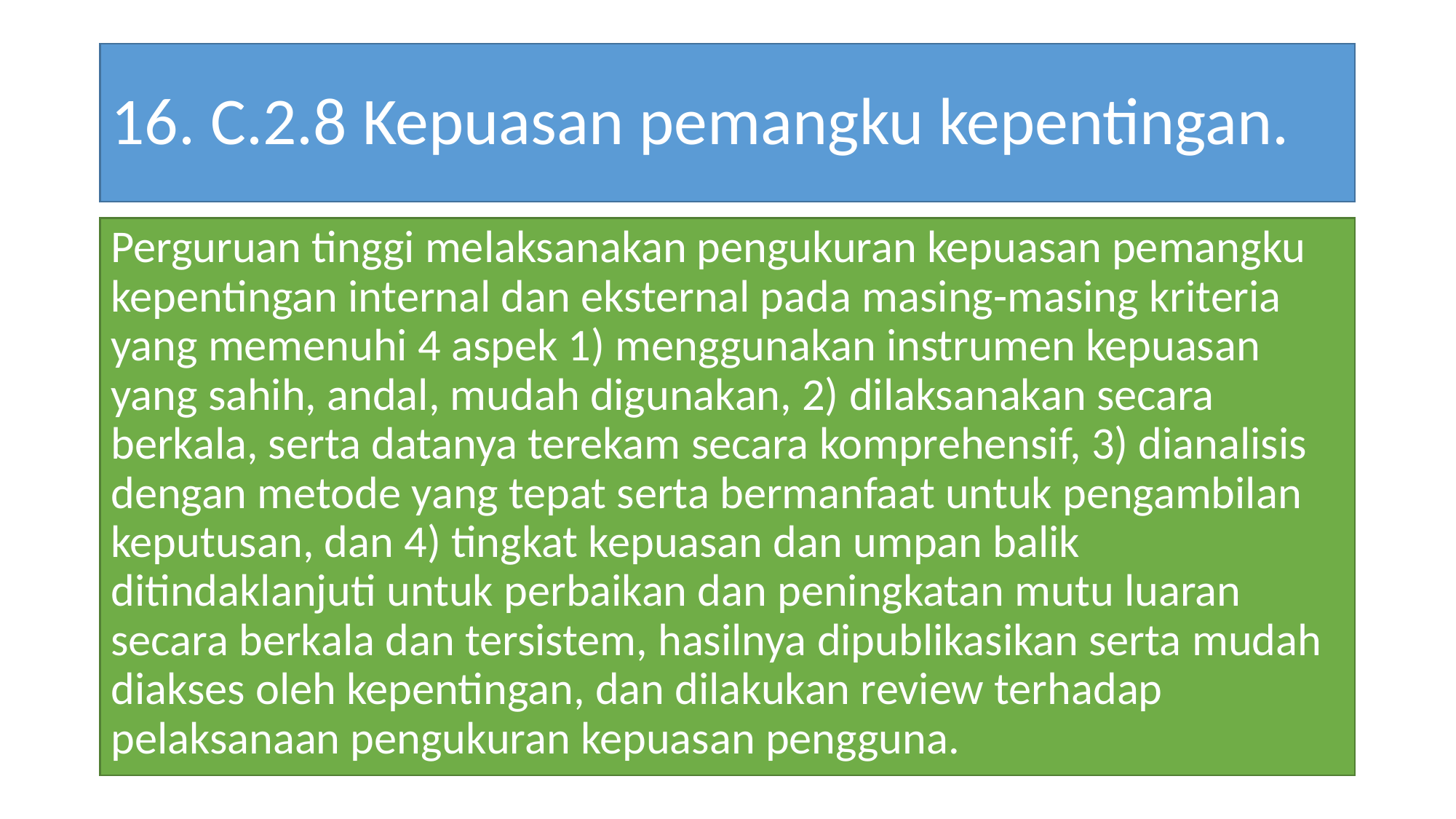

# 16. C.2.8 Kepuasan pemangku kepentingan.
Perguruan tinggi melaksanakan pengukuran kepuasan pemangku kepentingan internal dan eksternal pada masing-masing kriteria yang memenuhi 4 aspek 1) menggunakan instrumen kepuasan yang sahih, andal, mudah digunakan, 2) dilaksanakan secara berkala, serta datanya terekam secara komprehensif, 3) dianalisis dengan metode yang tepat serta bermanfaat untuk pengambilan keputusan, dan 4) tingkat kepuasan dan umpan balik ditindaklanjuti untuk perbaikan dan peningkatan mutu luaran secara berkala dan tersistem, hasilnya dipublikasikan serta mudah diakses oleh kepentingan, dan dilakukan review terhadap pelaksanaan pengukuran kepuasan pengguna.